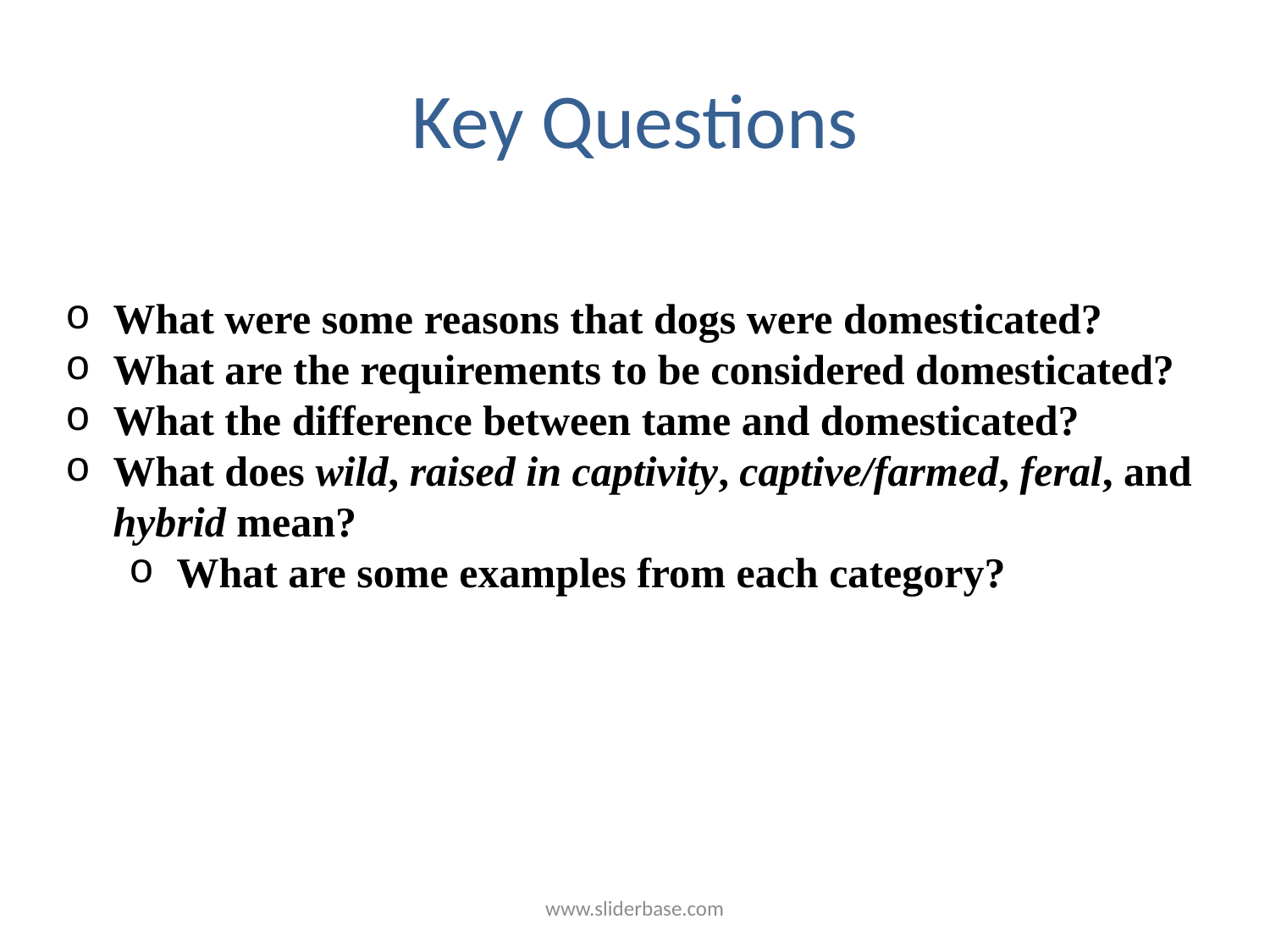

# Key Questions
What were some reasons that dogs were domesticated?
What are the requirements to be considered domesticated?
What the difference between tame and domesticated?
What does wild, raised in captivity, captive/farmed, feral, and hybrid mean?
What are some examples from each category?

www.sliderbase.com